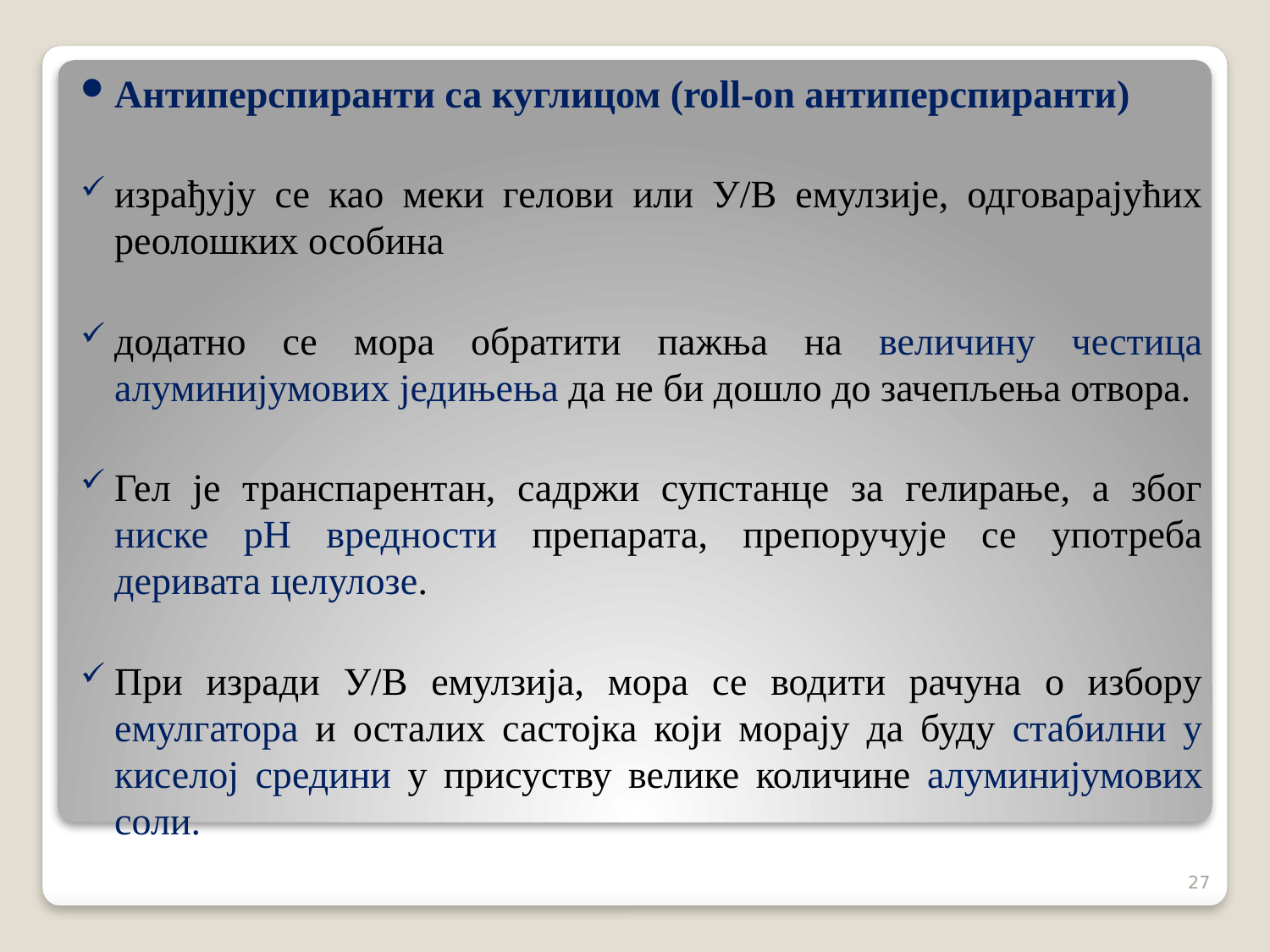

Антиперспиранти са куглицом (roll-on антиперспиранти)

израђују се као меки гелови или У/В емулзије, одговарајућих реолошких особина

додатно се мора обратити пажња на величину честица алуминијумових једињења да не би дошло до зачепљења отвора.

Гел је транспарентан, садржи супстанце за гелирање, а због ниске pH вредности препарата, препоручује се употреба деривата целулозе.

При изради У/В емулзија, мора се водити рачуна о избору емулгатора и осталих састојка који морају да буду стабилни у киселој средини у присуству велике количине алуминијумових соли.
27